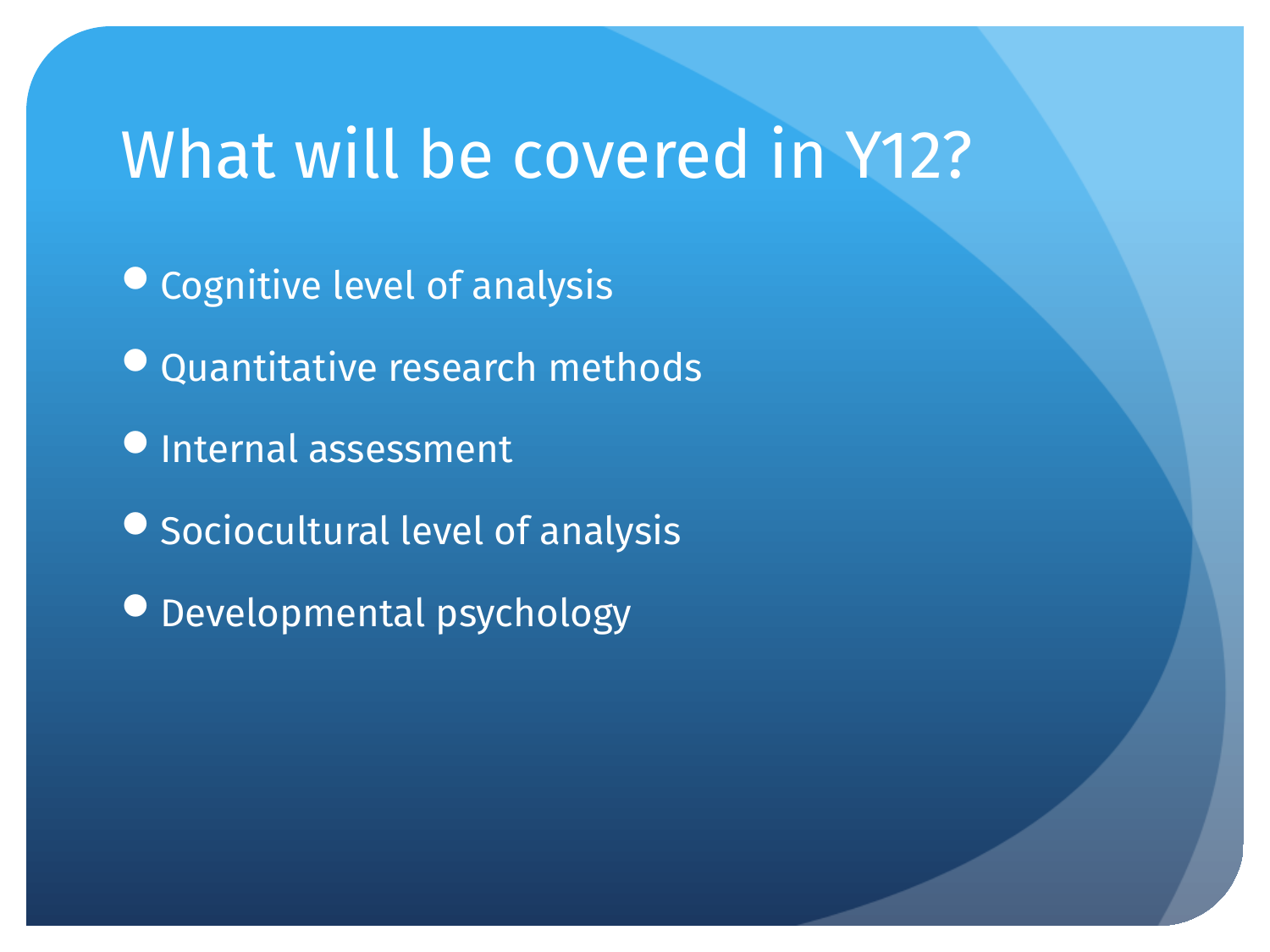

# What will be covered in Y12?
Cognitive level of analysis
Quantitative research methods
Internal assessment
Sociocultural level of analysis
Developmental psychology